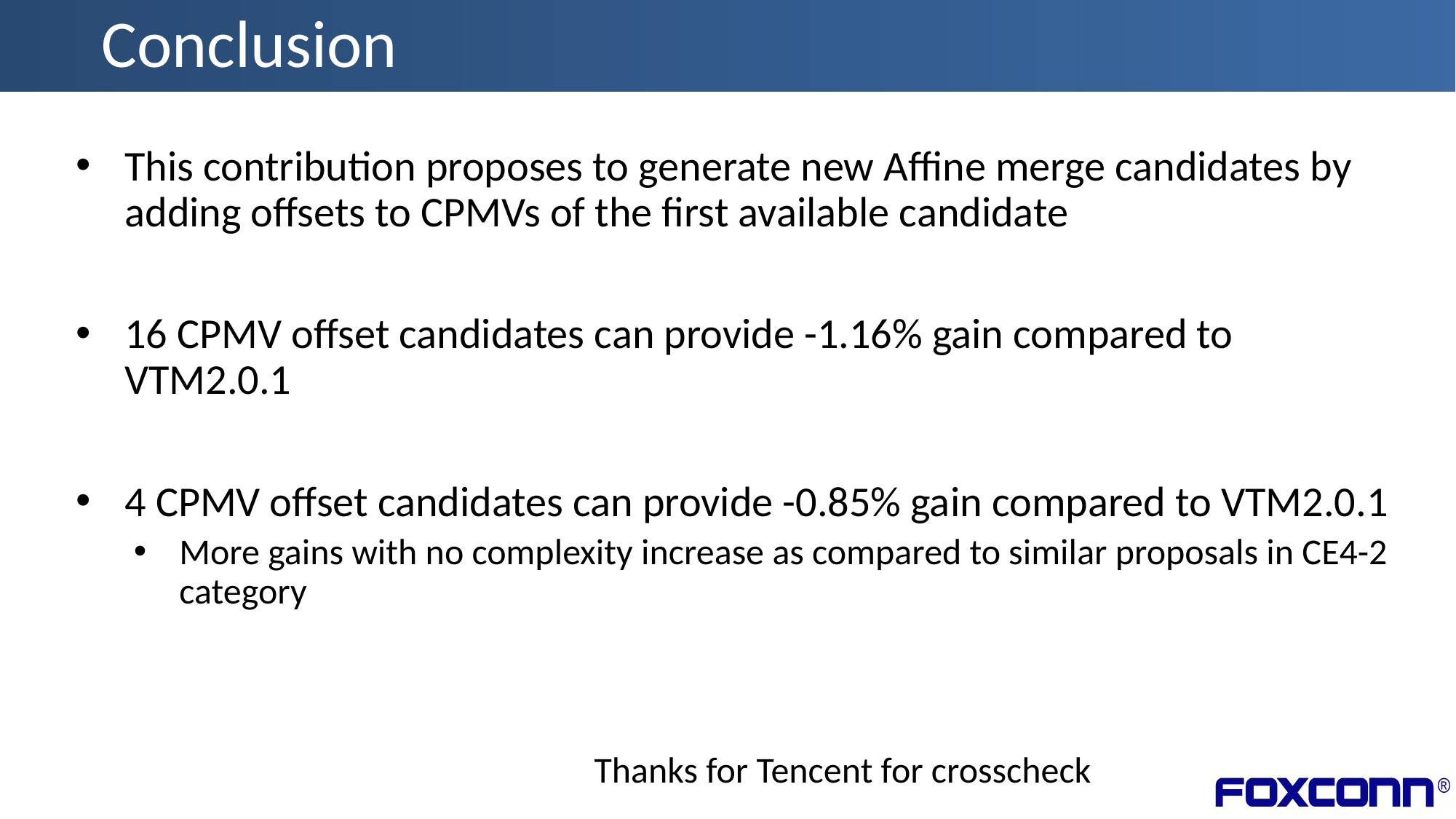

# Conclusion
This contribution proposes to generate new Affine merge candidates by adding offsets to CPMVs of the first available candidate

16 CPMV offset candidates can provide -1.16% gain compared to VTM2.0.1

4 CPMV offset candidates can provide -0.85% gain compared to VTM2.0.1
More gains with no complexity increase as compared to similar proposals in CE4-2 category

Thanks for Tencent for crosscheck
9